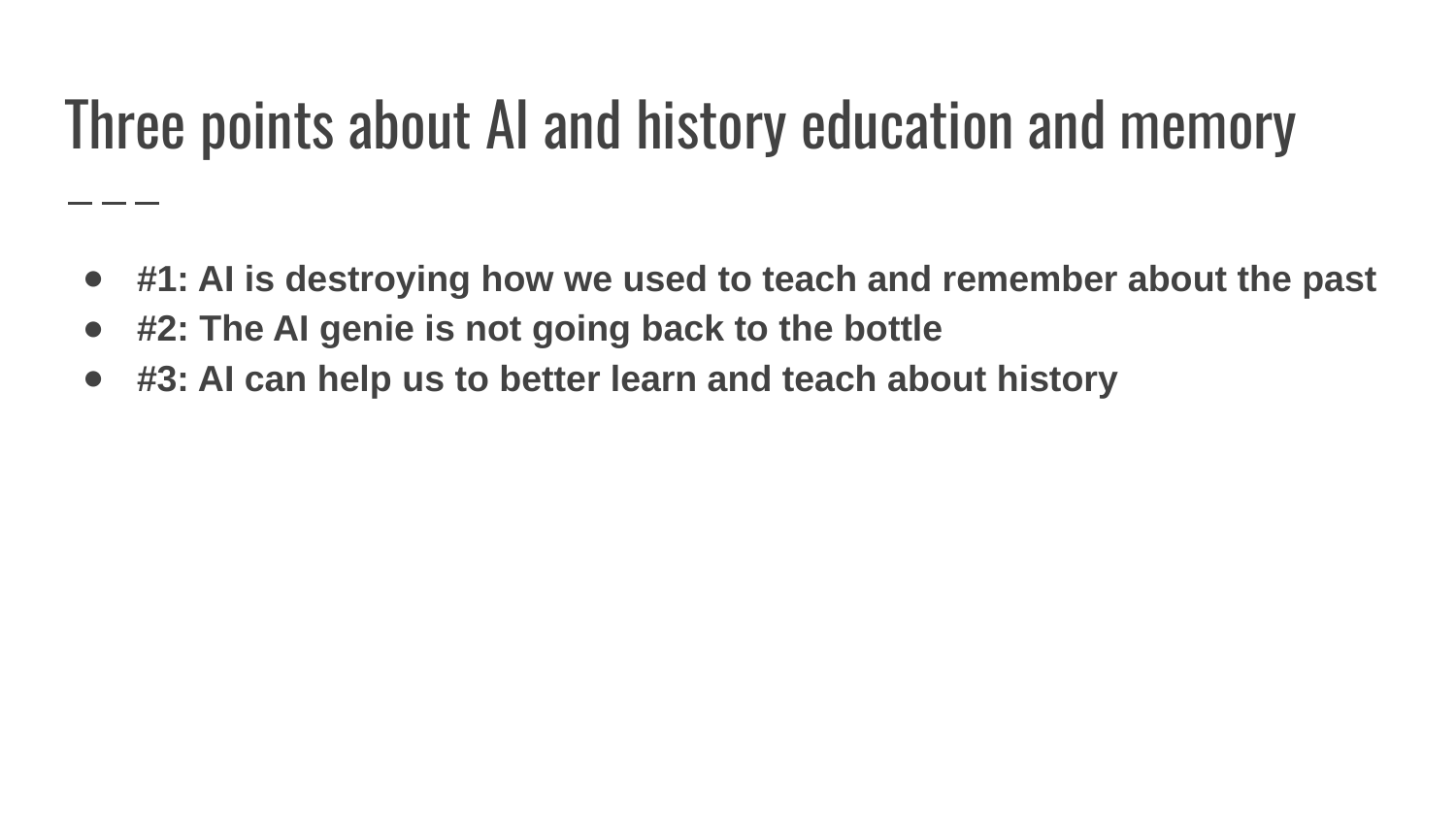

# Three points about AI and history education and memory
#1: AI is destroying how we used to teach and remember about the past
#2: The AI genie is not going back to the bottle
#3: AI can help us to better learn and teach about history